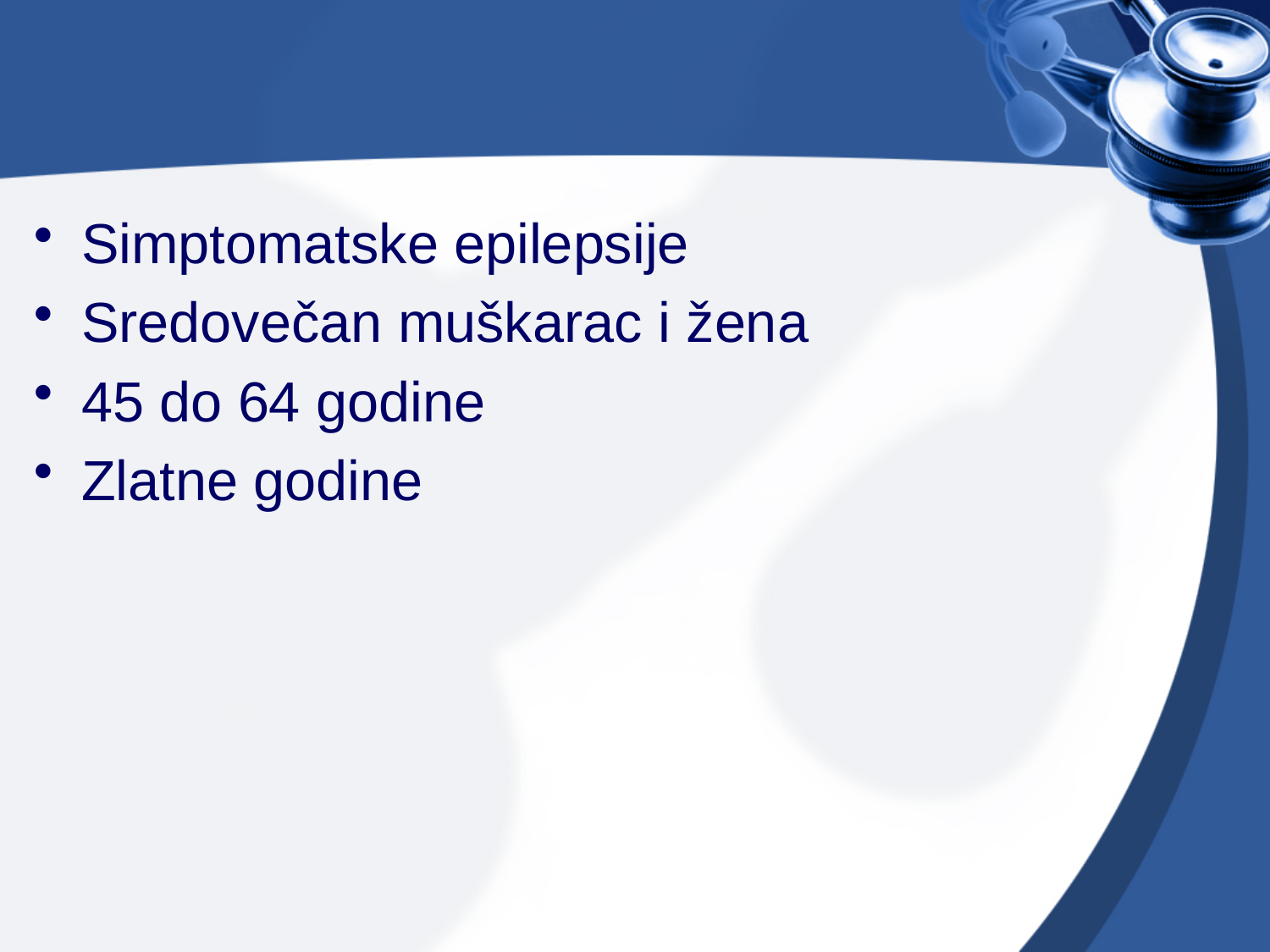

#
Simptomatske epilepsije
Sredovečan muškarac i žena
45 do 64 godine
Zlatne godine
10